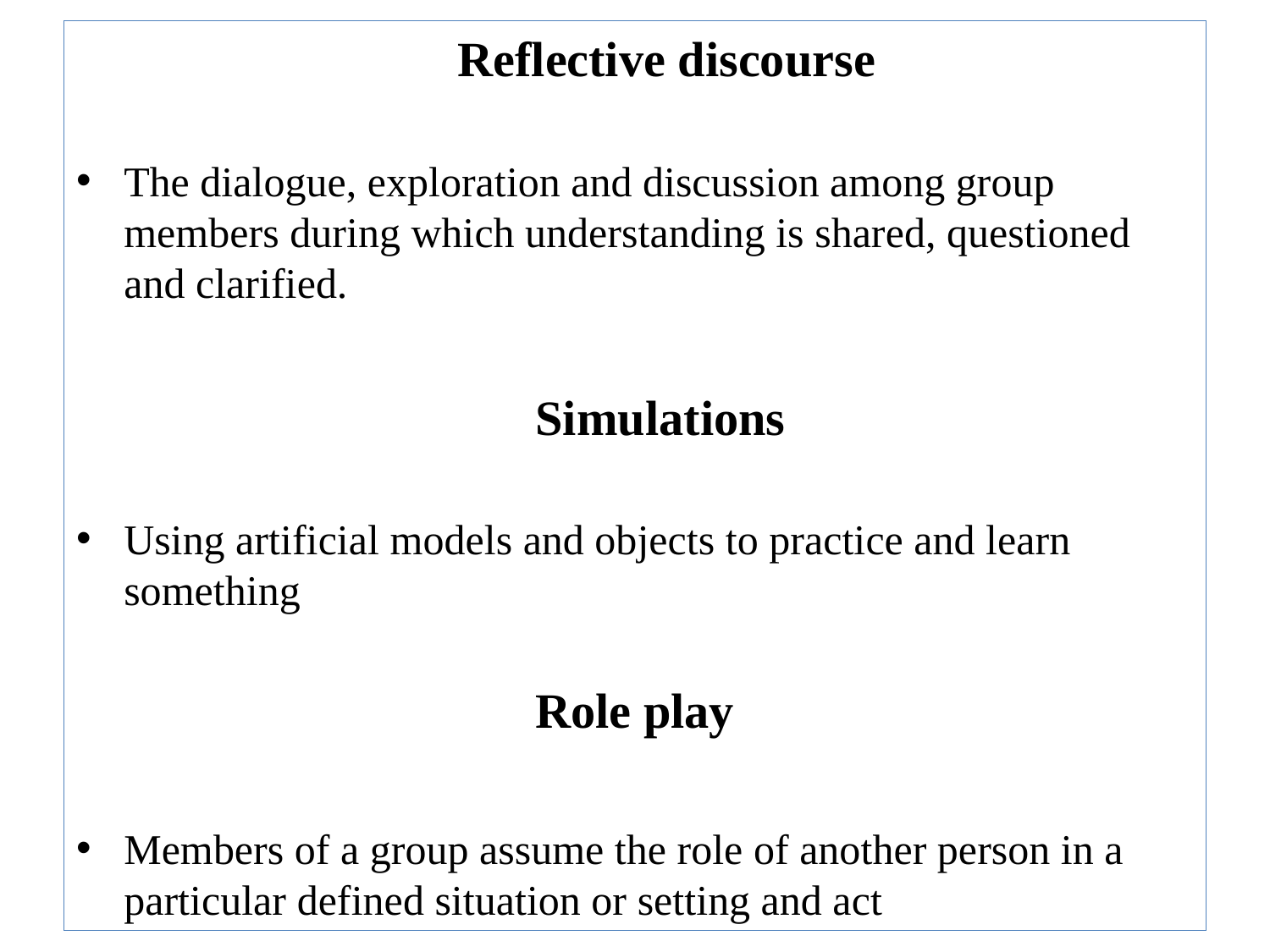

Reflective discourse

The dialogue, exploration and discussion among group members during which understanding is shared, questioned and clarified.

Simulations

Using artificial models and objects to practice and learn something

Role play

Members of a group assume the role of another person in a particular defined situation or setting and act